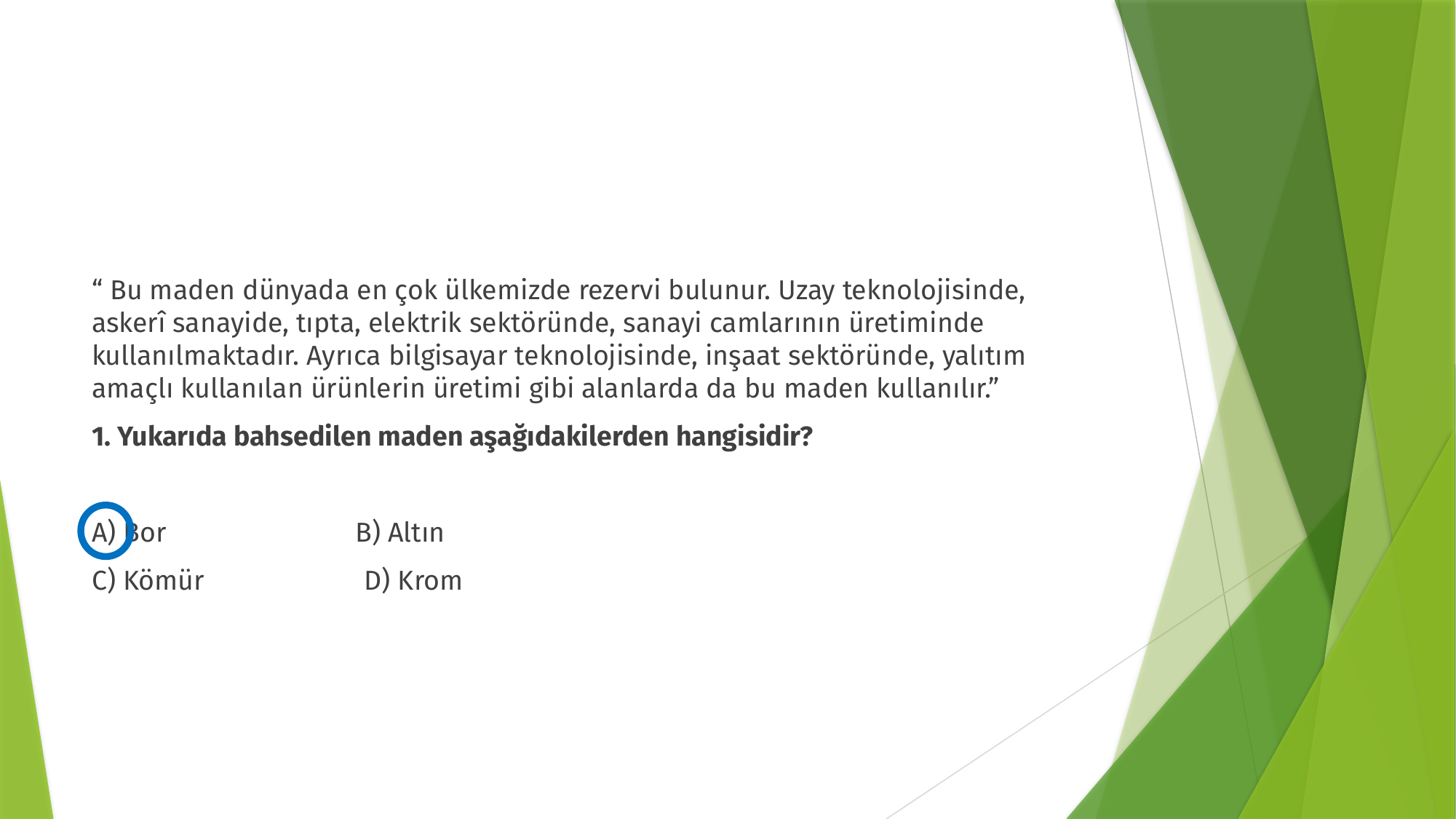

“ Bu maden dünyada en çok ülkemizde rezervi bulunur. Uzay teknolojisinde, askerî sanayide, tıpta, elektrik sektöründe, sanayi camlarının üretiminde kullanılmaktadır. Ayrıca bilgisayar teknolojisinde, inşaat sektöründe, yalıtım amaçlı kullanılan ürünlerin üretimi gibi alanlarda da bu maden kullanılır.”
1. Yukarıda bahsedilen maden aşağıdakilerden hangisidir?

A) Bor                          B) Altın
C) Kömür                      D) Krom